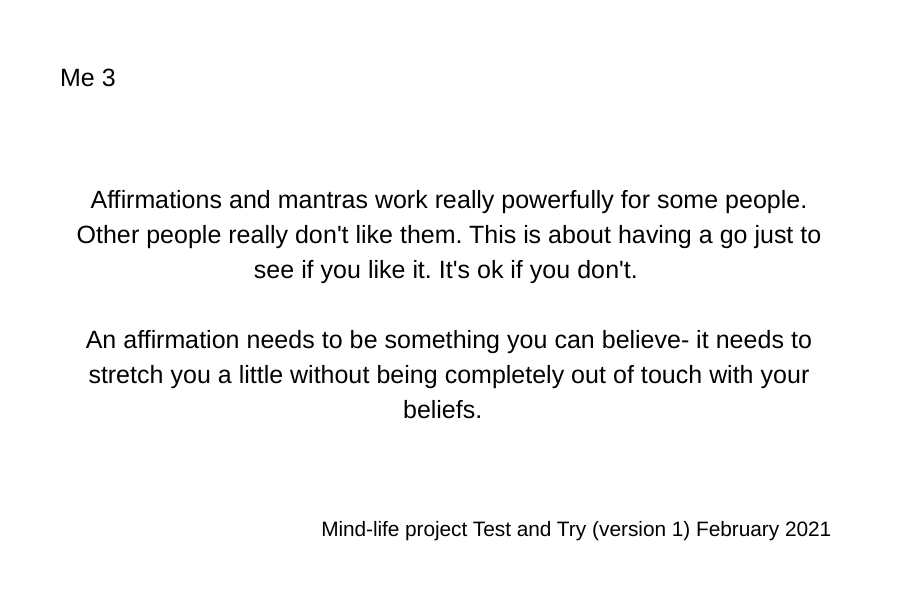

Me 3
Affirmations and mantras work really powerfully for some people. Other people really don't like them. This is about having a go just to see if you like it. It's ok if you don't.

An affirmation needs to be something you can believe- it needs to stretch you a little without being completely out of touch with your beliefs.
Mind-life project Test and Try (version 1) February 2021